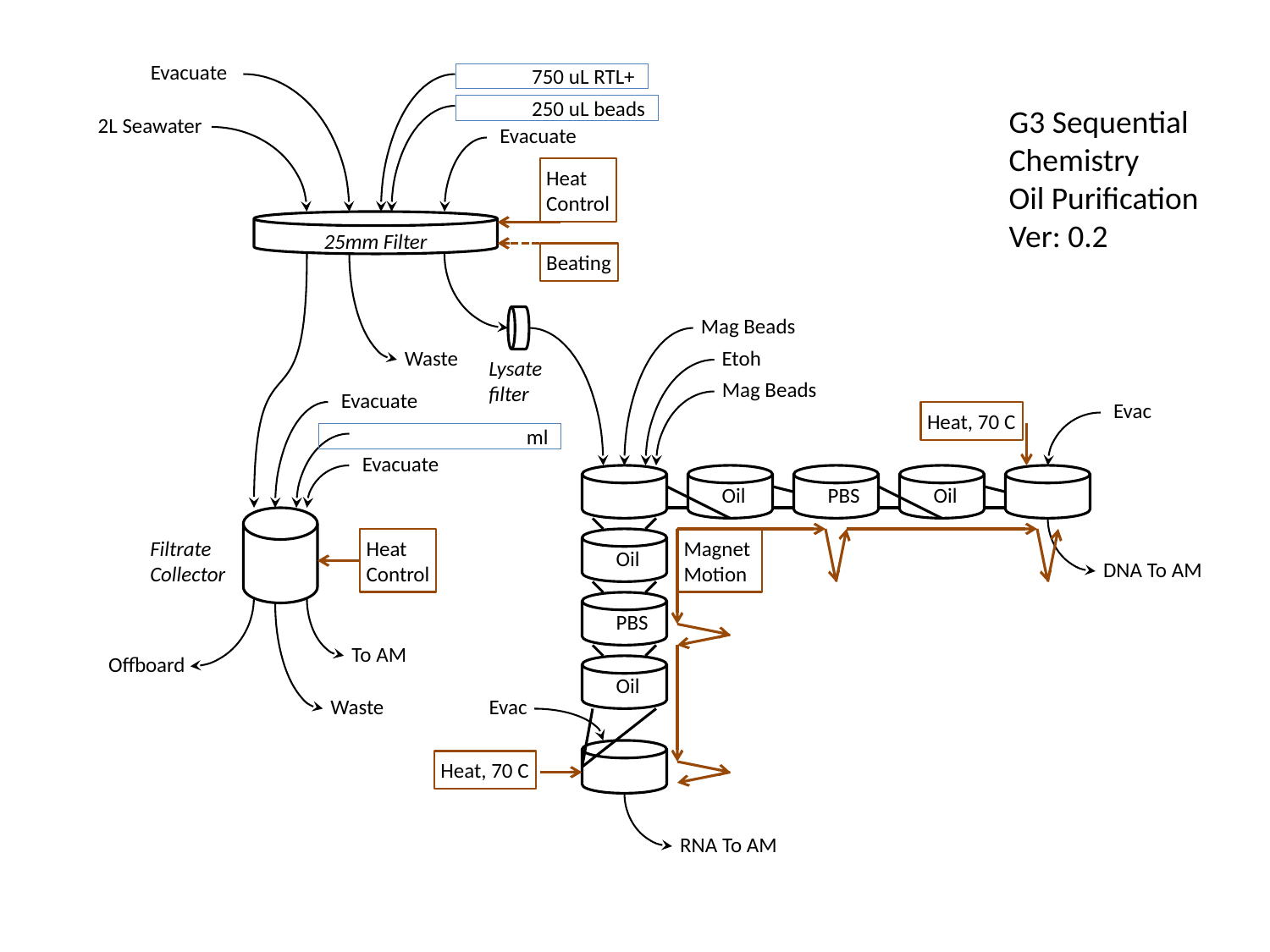

Evacuate
750 uL RTL+

250 uL beads
G3 Sequential
Chemistry
Oil Purification
Ver: 0.2
2L Seawater

Evacuate

Heat
Control

25mm Filter
Beating
Mag Beads

Waste
Etoh
Lysate filter

Mag Beads
Evacuate

Evac

Heat, 70 C

	 ml

Evacuate

Oil
PBS
Oil

Filtrate
Collector
Heat
Control

Magnet Motion

Oil
DNA To AM

PBS
To AM
Offboard

Oil
Waste
Evac

Heat, 70 C
RNA To AM